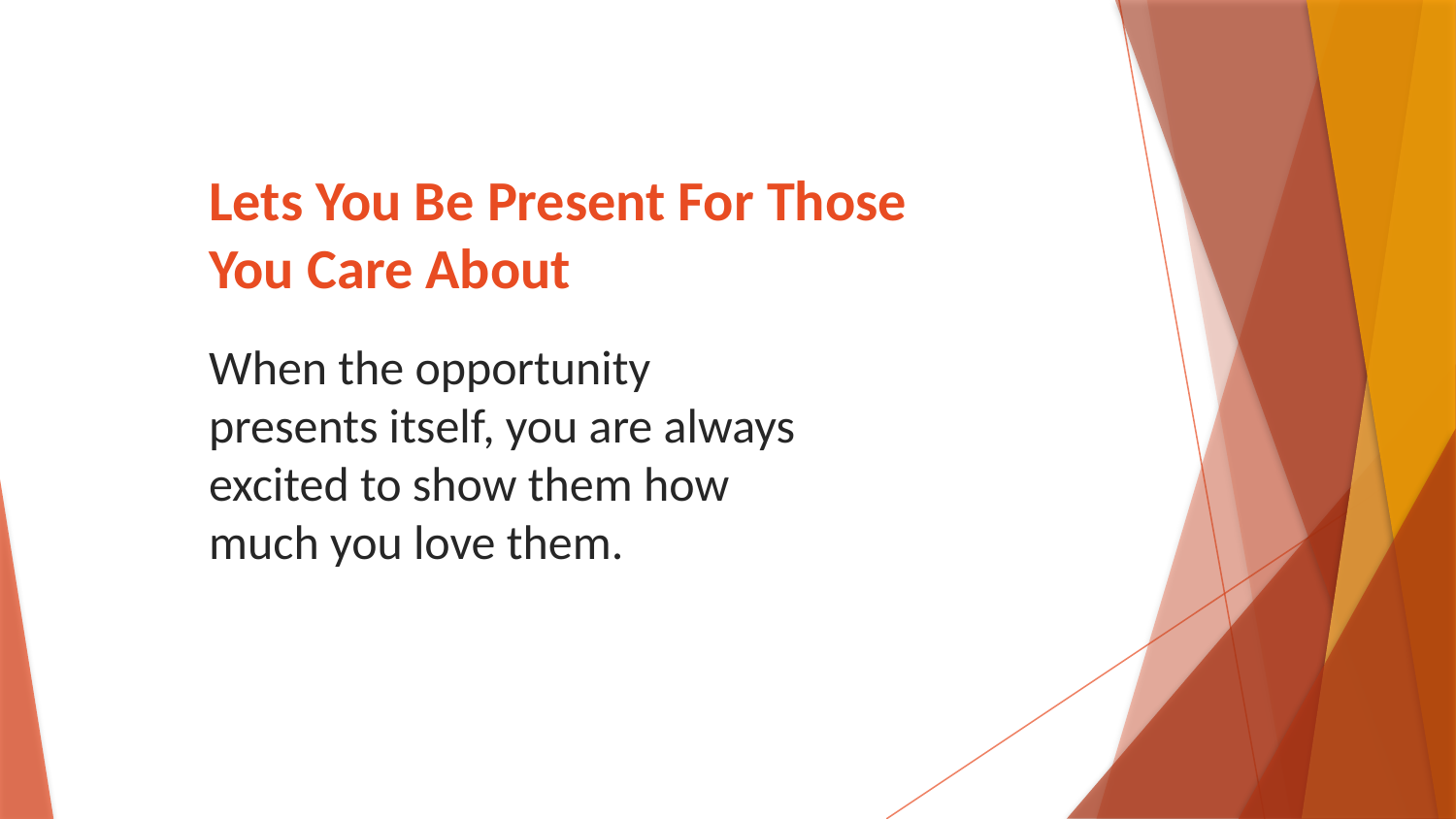

# Lets You Be Present For Those You Care About
When the opportunity presents itself, you are always excited to show them how much you love them.